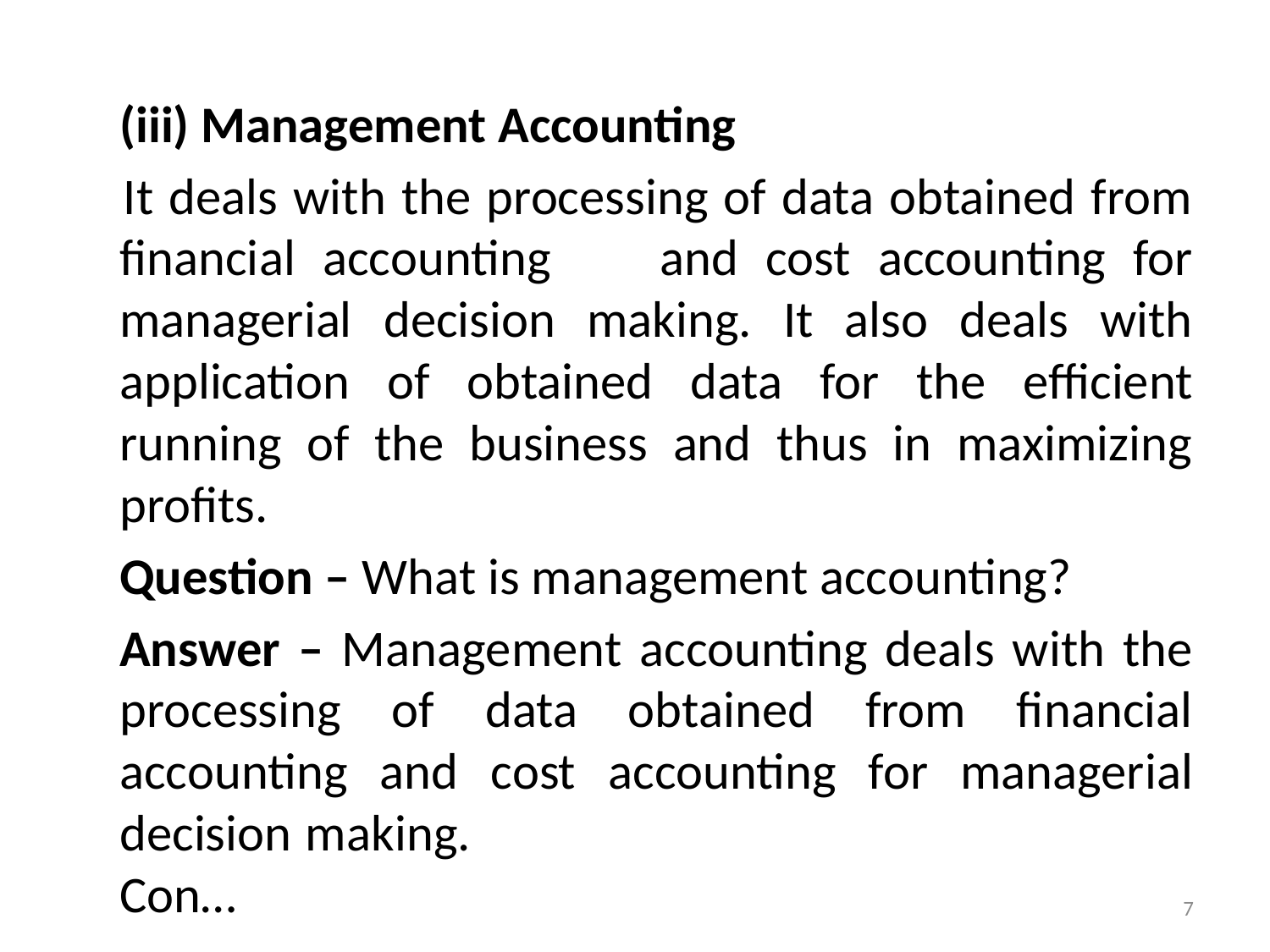

(iii) Management Accounting
 	It deals with the processing of data obtained from financial accounting    and cost accounting for managerial decision making. It also deals with application of obtained data for the efficient running of the business and thus in maximizing profits.
	Question – What is management accounting?
	Answer – Management accounting deals with the processing of data obtained from financial accounting and cost accounting for managerial decision making.					 				                                    Con…

7